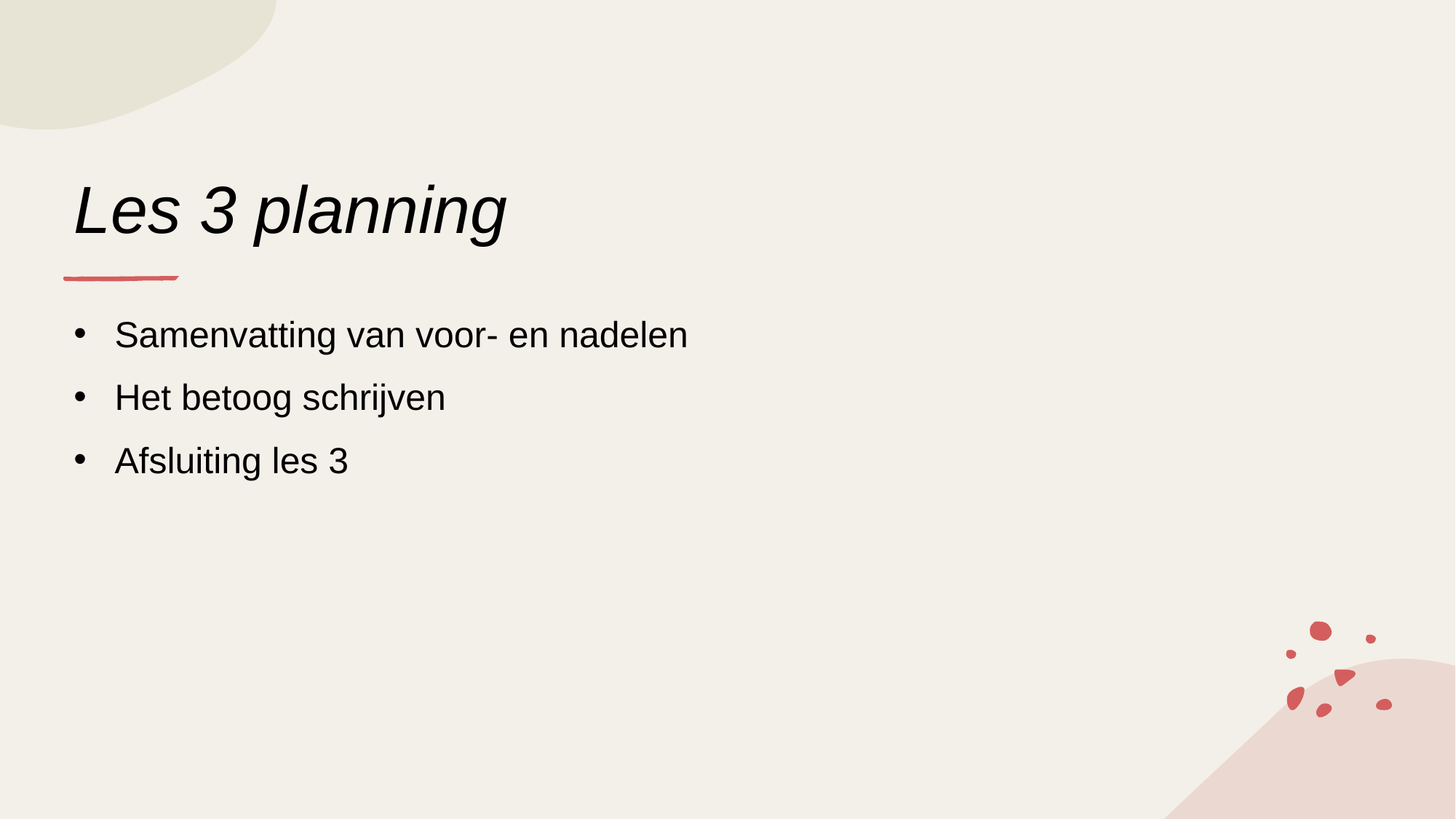

# Les 3 planning
Samenvatting van voor- en nadelen
Het betoog schrijven
Afsluiting les 3